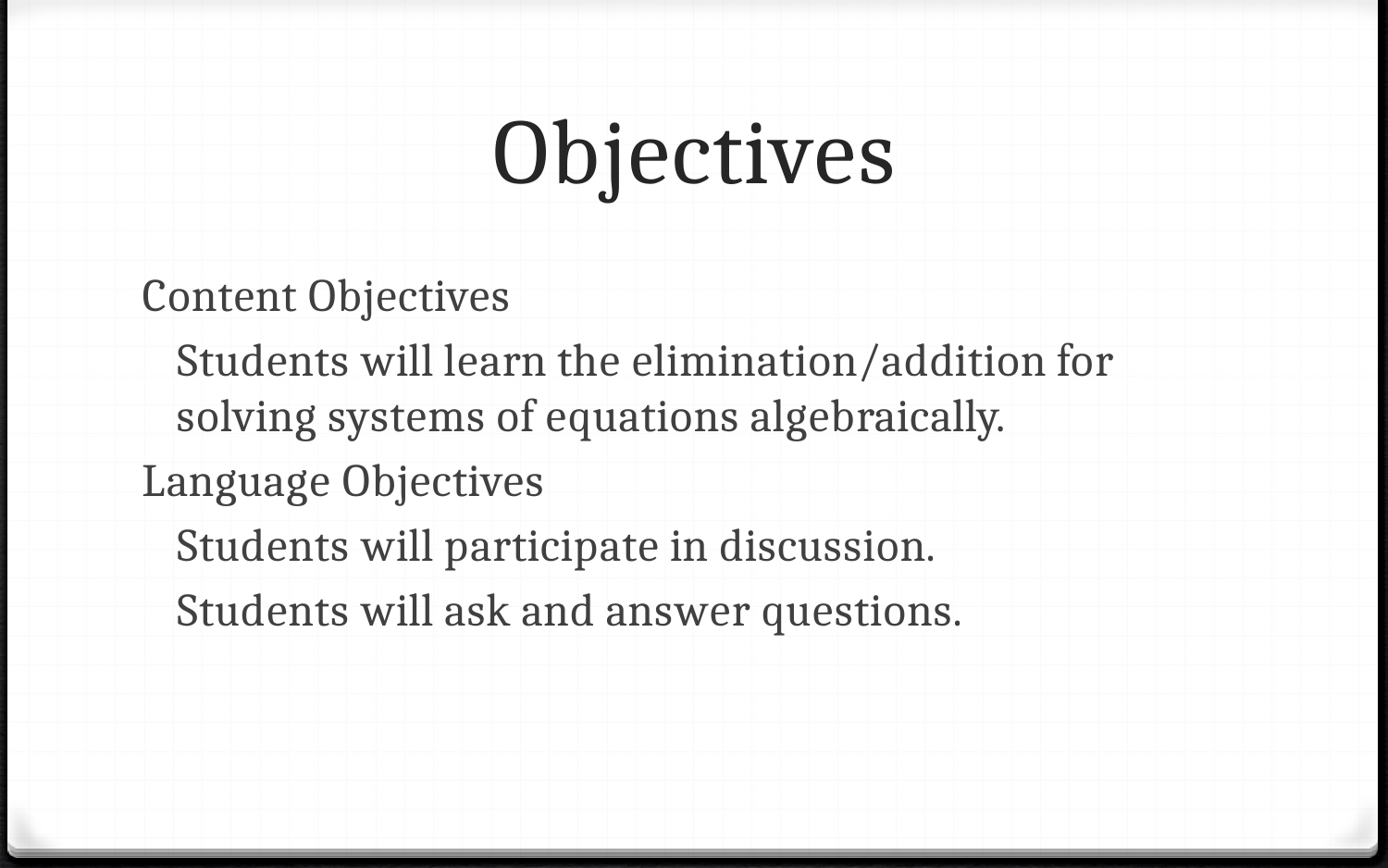

# Objectives
Content Objectives
	Students will learn the elimination/addition for solving systems of equations algebraically.
Language Objectives
	Students will participate in discussion.
	Students will ask and answer questions.